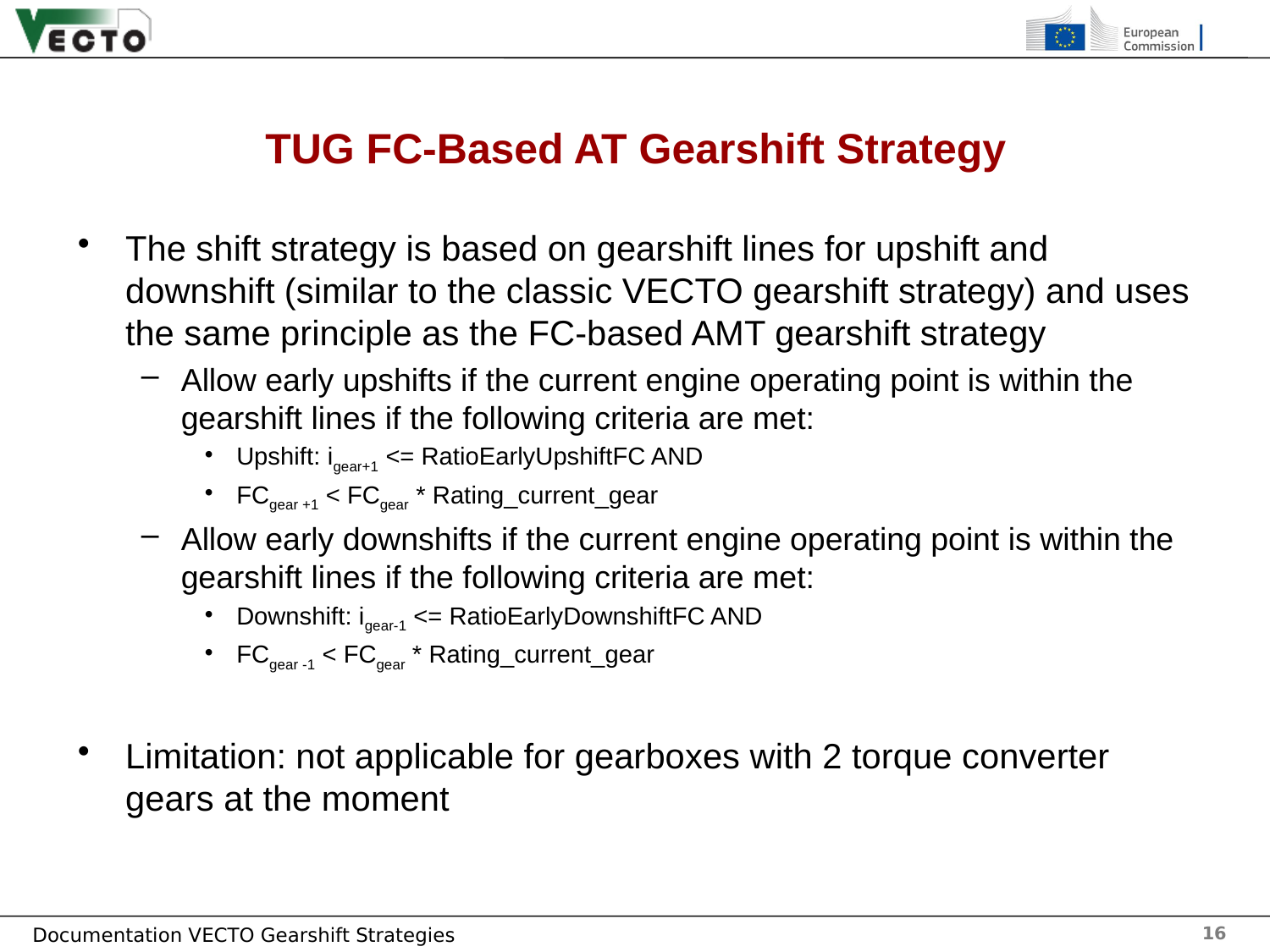

# TUG FC-Based AT Gearshift Strategy
The shift strategy is based on gearshift lines for upshift and downshift (similar to the classic VECTO gearshift strategy) and uses the same principle as the FC-based AMT gearshift strategy
Allow early upshifts if the current engine operating point is within the gearshift lines if the following criteria are met:
Upshift: igear+1 <= RatioEarlyUpshiftFC AND
FCgear +1 < FCgear * Rating_current_gear
Allow early downshifts if the current engine operating point is within the gearshift lines if the following criteria are met:
Downshift: igear-1 <= RatioEarlyDownshiftFC AND
FCgear -1 < FCgear * Rating_current_gear

Limitation: not applicable for gearboxes with 2 torque converter gears at the moment